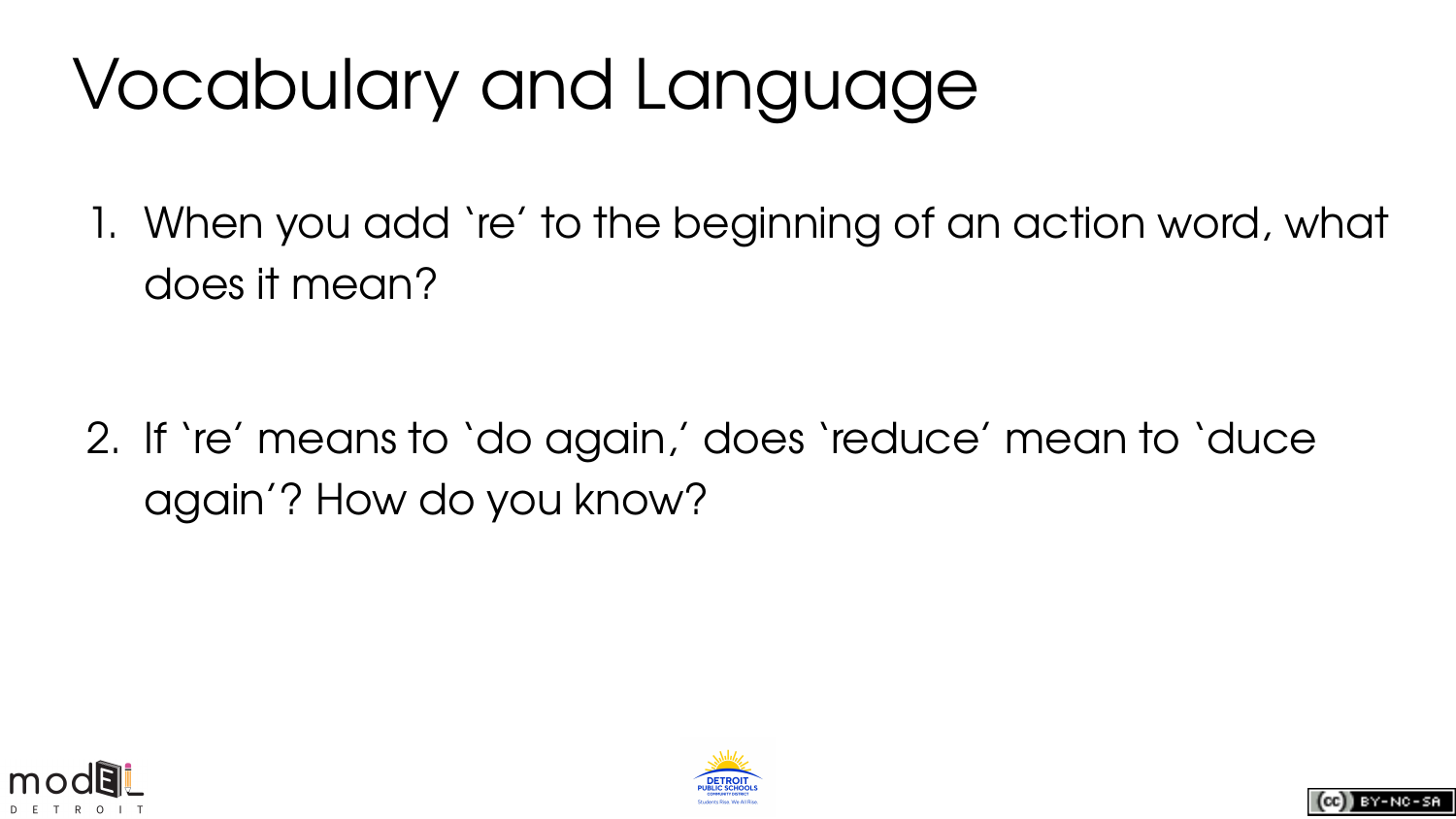

# Vocabulary and Language

When you add ‘re’ to the beginning of an action word, what does it mean?

If ‘re’ means to ‘do again,’ does ‘reduce’ mean to ‘duce again’? How do you know?